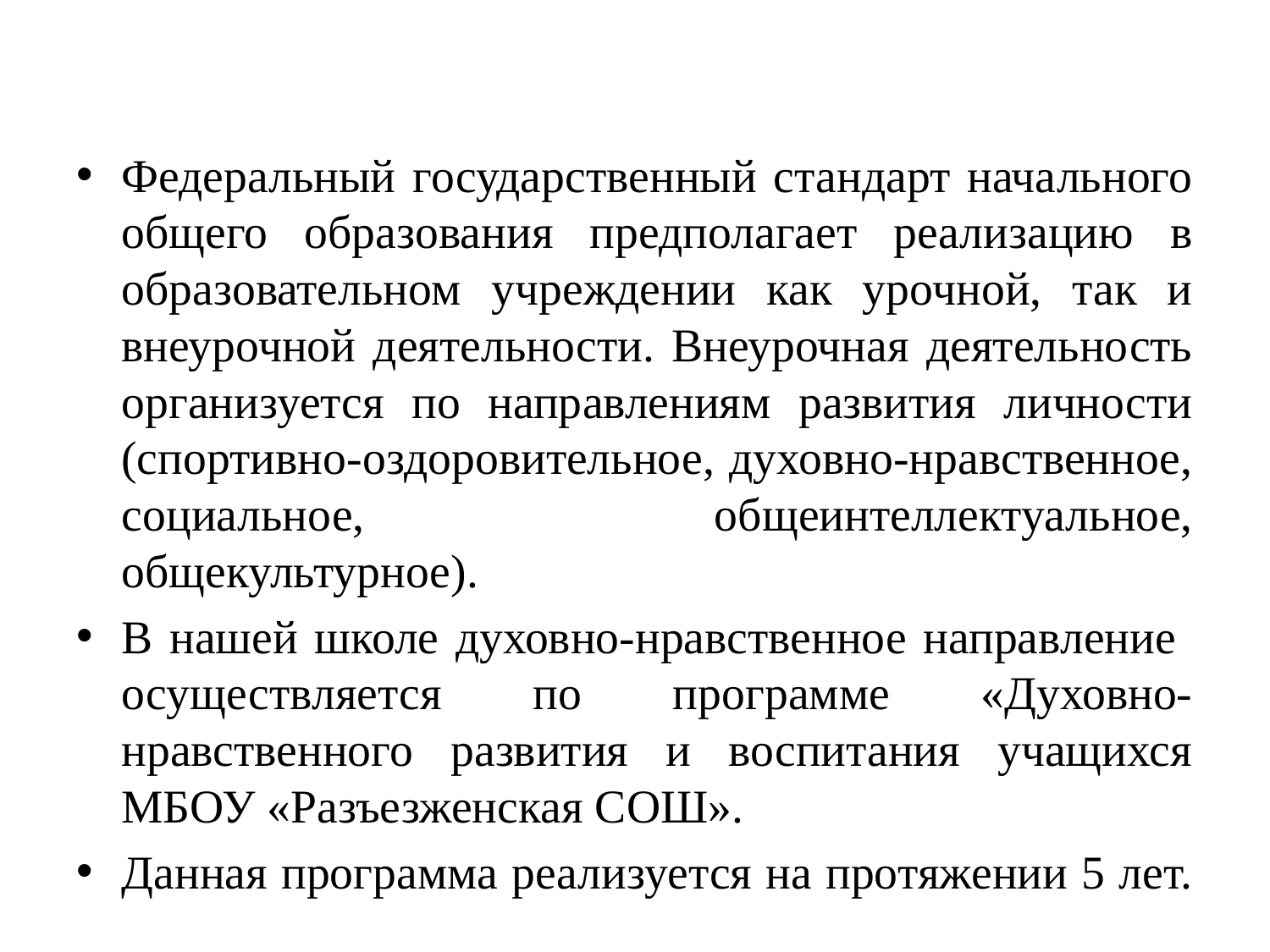

#
Федеральный государственный стандарт начального общего образования предполагает реализацию в образовательном учреждении как урочной, так и внеурочной деятельности. Внеурочная деятельность организуется по направлениям развития личности (спортивно-оздоровительное, духовно-нравственное, социальное, общеинтеллектуальное, общекультурное).
В нашей школе духовно-нравственное направление  осуществляется по программе «Духовно-нравственного развития и воспитания учащихся МБОУ «Разъезженская СОШ».
Данная программа реализуется на протяжении 5 лет.